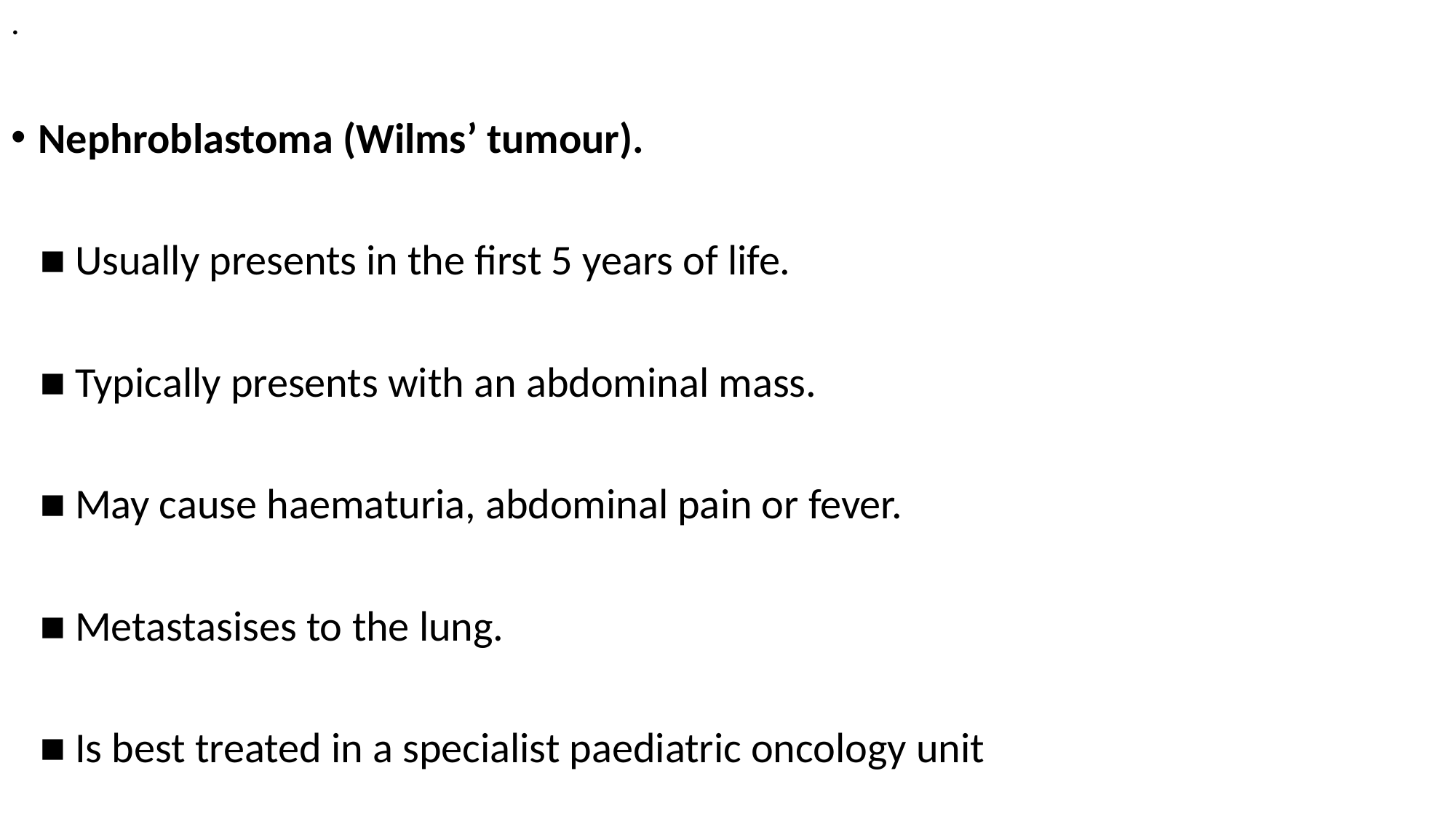

# .
Nephroblastoma (Wilms’ tumour).

   ■ Usually presents in the first 5 years of life.

   ■ Typically presents with an abdominal mass.

   ■ May cause haematuria, abdominal pain or fever.

   ■ Metastasises to the lung.

   ■ Is best treated in a specialist paediatric oncology unit